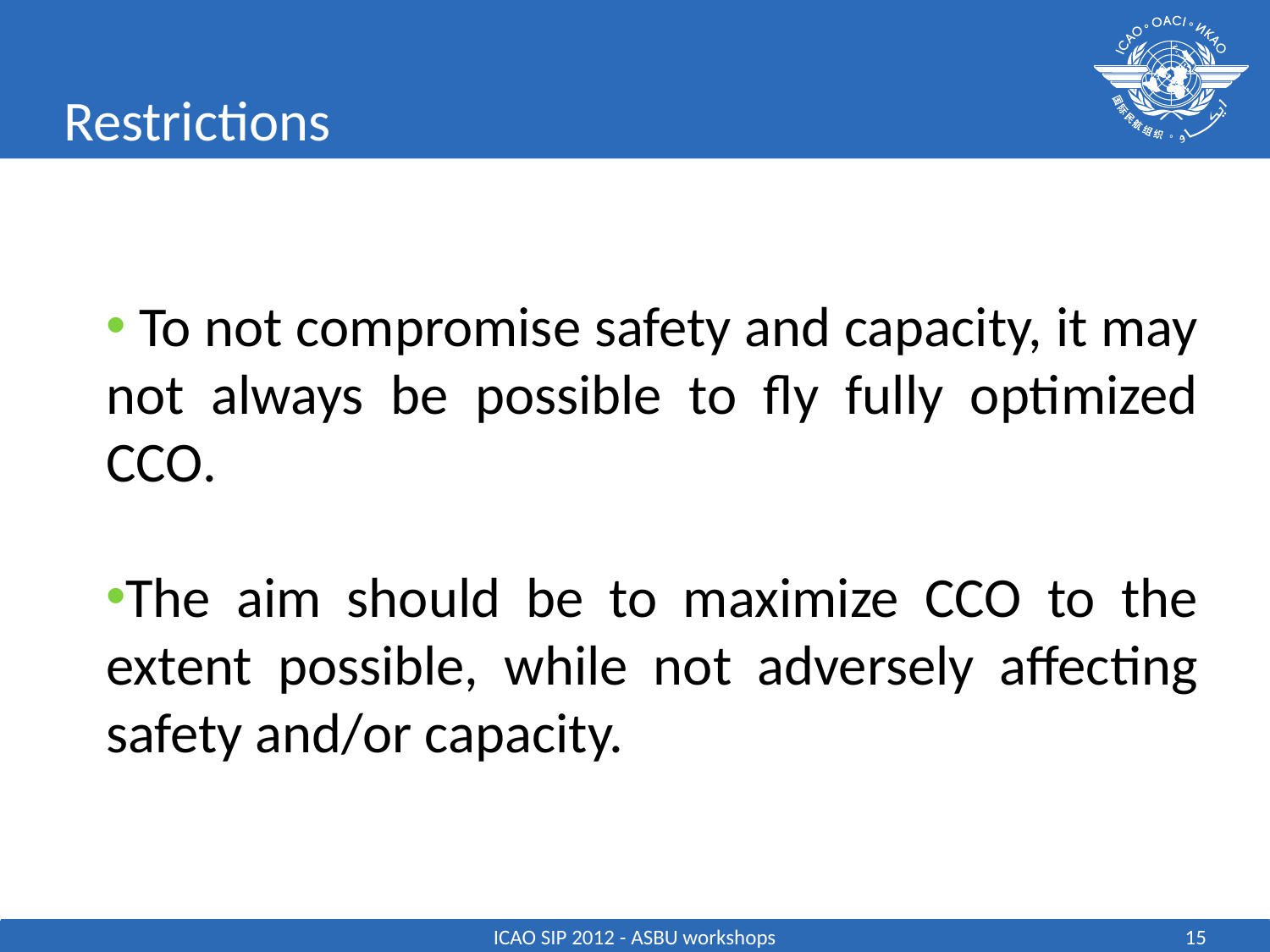

# Restrictions
 To not compromise safety and capacity, it may not always be possible to fly fully optimized CCO.

The aim should be to maximize CCO to the extent possible, while not adversely affecting safety and/or capacity.
ICAO SIP 2012 - ASBU workshops
15